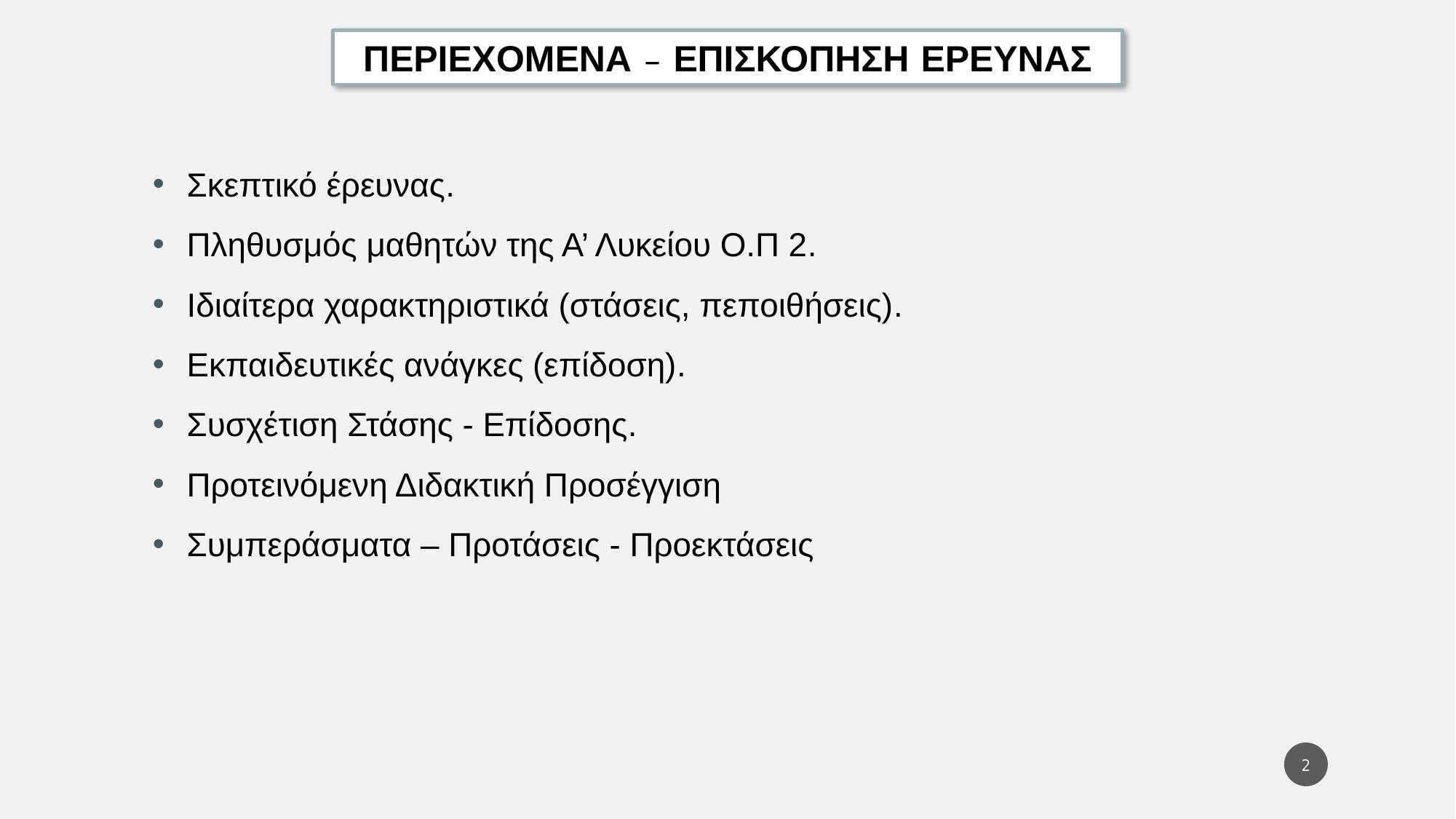

ΠΕΡΙΕΧΟΜΕΝΑ – ΕΠΙΣΚΟΠΗΣΗ ΕΡΕΥΝΑΣ
Σκεπτικό έρευνας.
Πληθυσμός μαθητών της Α’ Λυκείου Ο.Π 2.
Ιδιαίτερα χαρακτηριστικά (στάσεις, πεποιθήσεις).
Εκπαιδευτικές ανάγκες (επίδοση).
Συσχέτιση Στάσης - Επίδοσης.
Προτεινόμενη Διδακτική Προσέγγιση
Συμπεράσματα – Προτάσεις - Προεκτάσεις

2